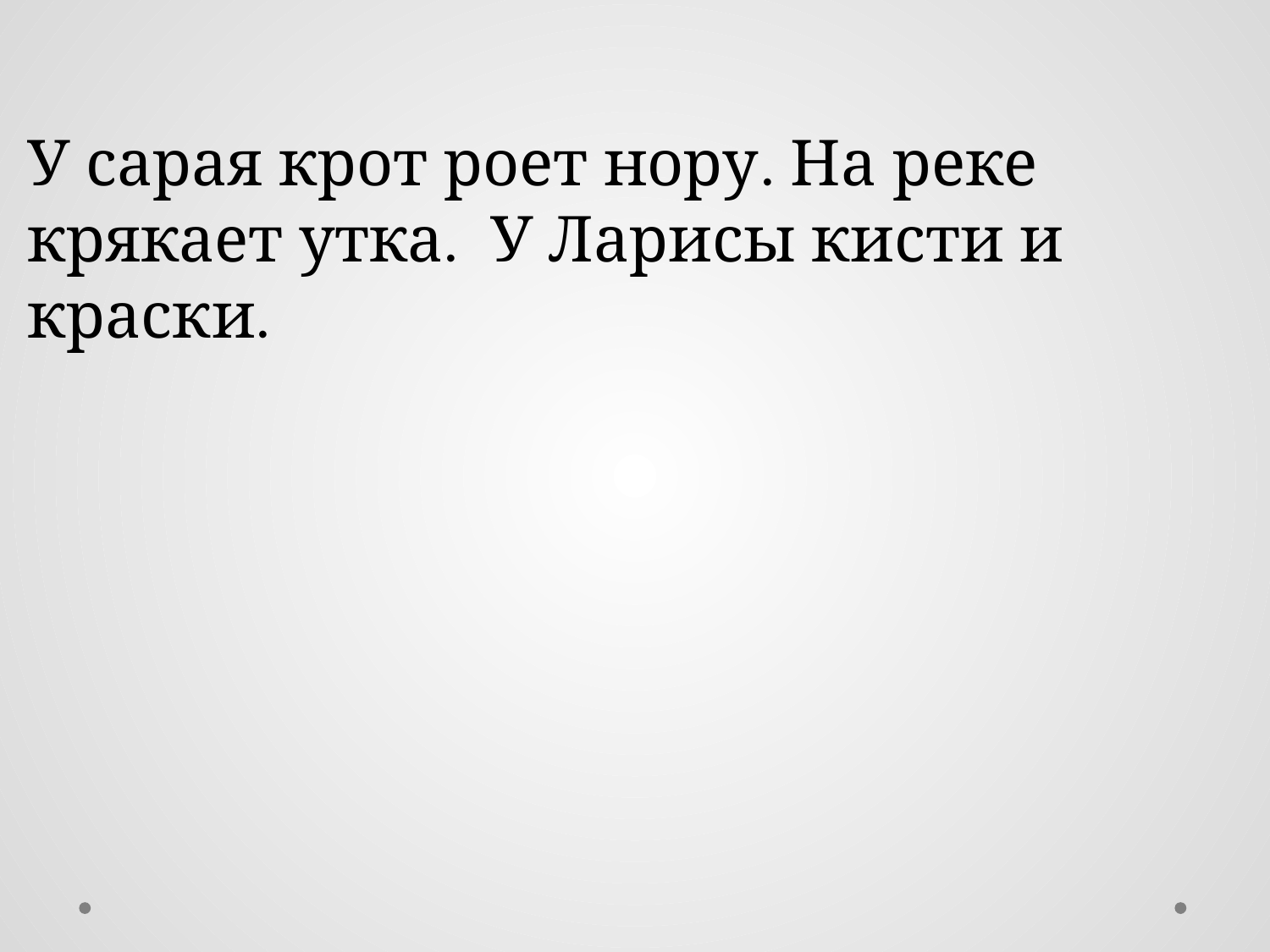

У сарая крот роет нору. На реке крякает утка.  У Ларисы кисти и краски.